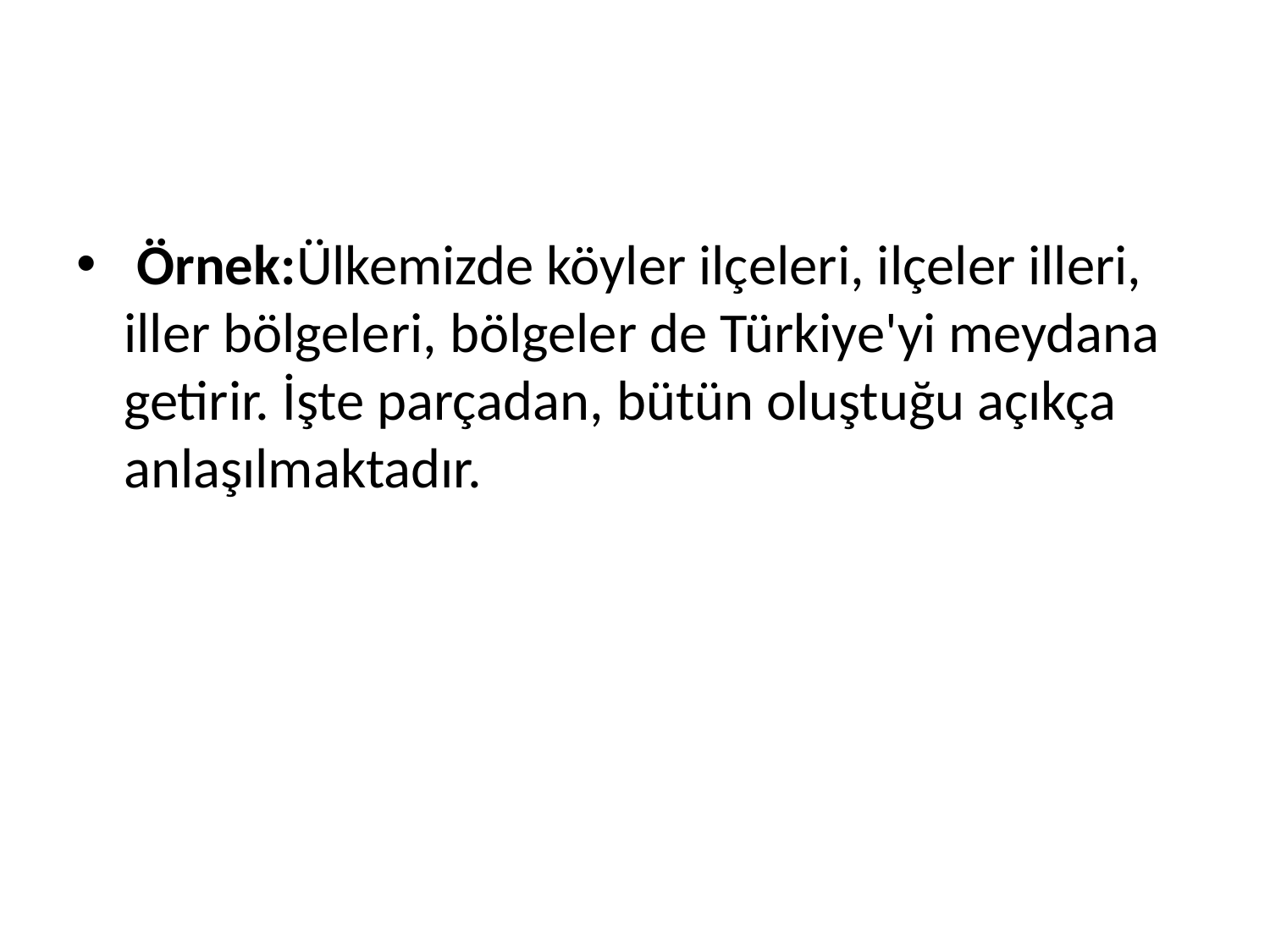

#
 Örnek:Ülkemizde köyler ilçeleri, ilçeler illeri, iller bölgeleri, bölgeler de Türkiye'yi meydana getirir. İşte parçadan, bütün oluştuğu açıkça anlaşılmaktadır.